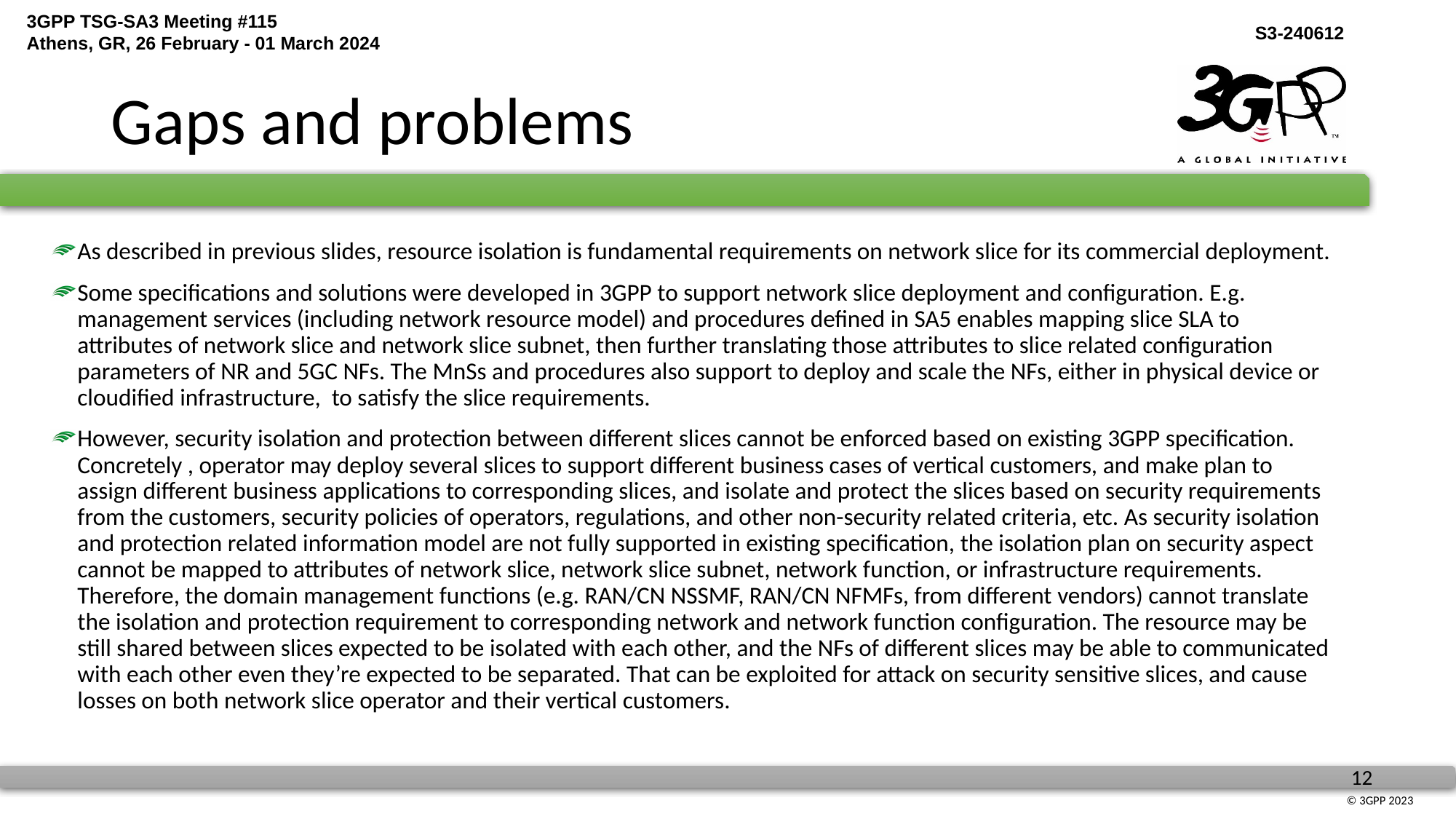

# Gaps and problems
As described in previous slides, resource isolation is fundamental requirements on network slice for its commercial deployment.
Some specifications and solutions were developed in 3GPP to support network slice deployment and configuration. E.g. management services (including network resource model) and procedures defined in SA5 enables mapping slice SLA to attributes of network slice and network slice subnet, then further translating those attributes to slice related configuration parameters of NR and 5GC NFs. The MnSs and procedures also support to deploy and scale the NFs, either in physical device or cloudified infrastructure,  to satisfy the slice requirements.
However, security isolation and protection between different slices cannot be enforced based on existing 3GPP specification. Concretely , operator may deploy several slices to support different business cases of vertical customers, and make plan to assign different business applications to corresponding slices, and isolate and protect the slices based on security requirements from the customers, security policies of operators, regulations, and other non-security related criteria, etc. As security isolation and protection related information model are not fully supported in existing specification, the isolation plan on security aspect cannot be mapped to attributes of network slice, network slice subnet, network function, or infrastructure requirements. Therefore, the domain management functions (e.g. RAN/CN NSSMF, RAN/CN NFMFs, from different vendors) cannot translate the isolation and protection requirement to corresponding network and network function configuration. The resource may be still shared between slices expected to be isolated with each other, and the NFs of different slices may be able to communicated with each other even they’re expected to be separated. That can be exploited for attack on security sensitive slices, and cause losses on both network slice operator and their vertical customers.